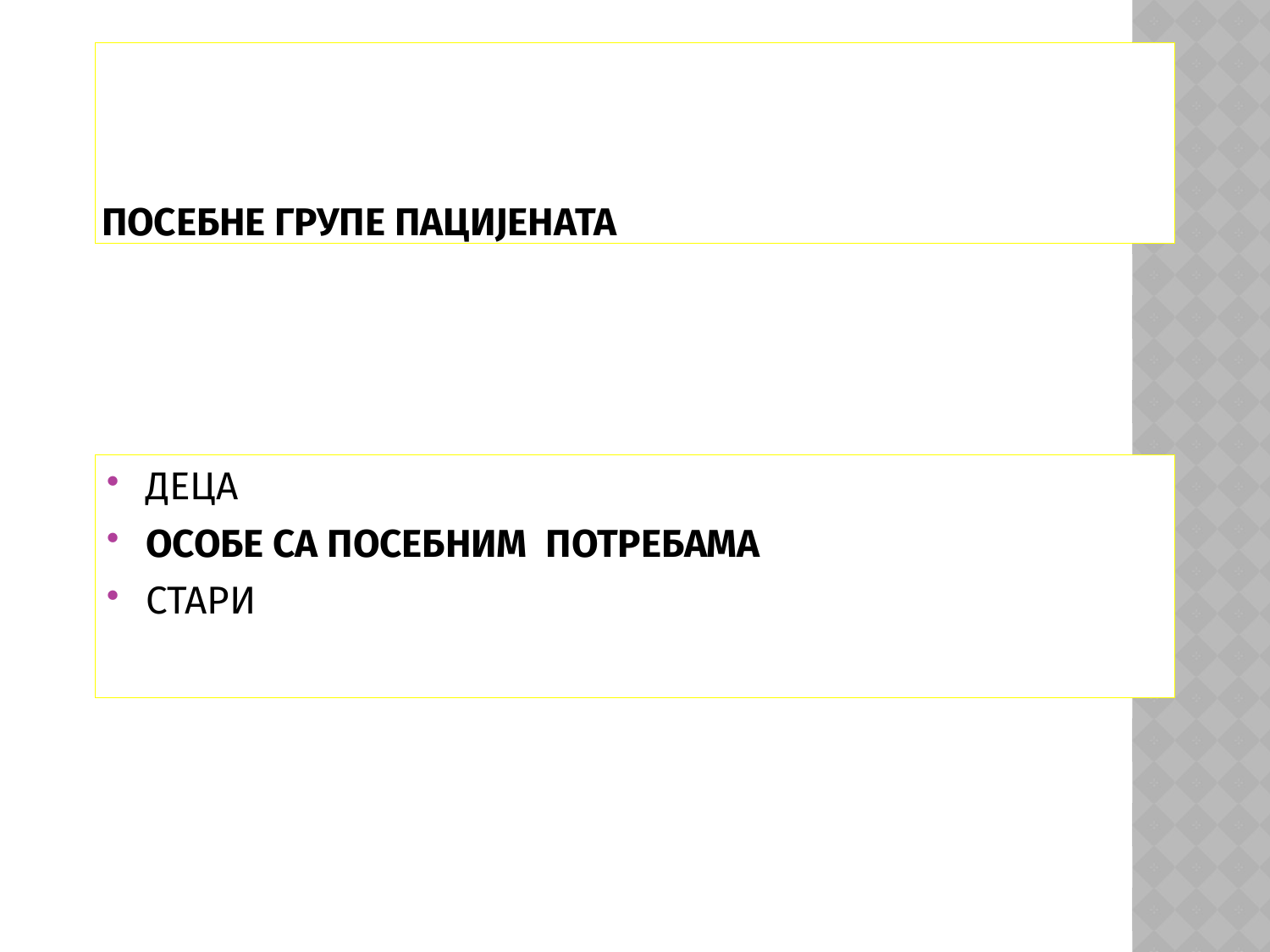

# ПОСЕБНЕ ГРУПЕ ПАЦИЈЕНАТА
ДЕЦА
ОСОБЕ СА ПОСЕБНИМ  ПОТРЕБАМА
СТАРИ